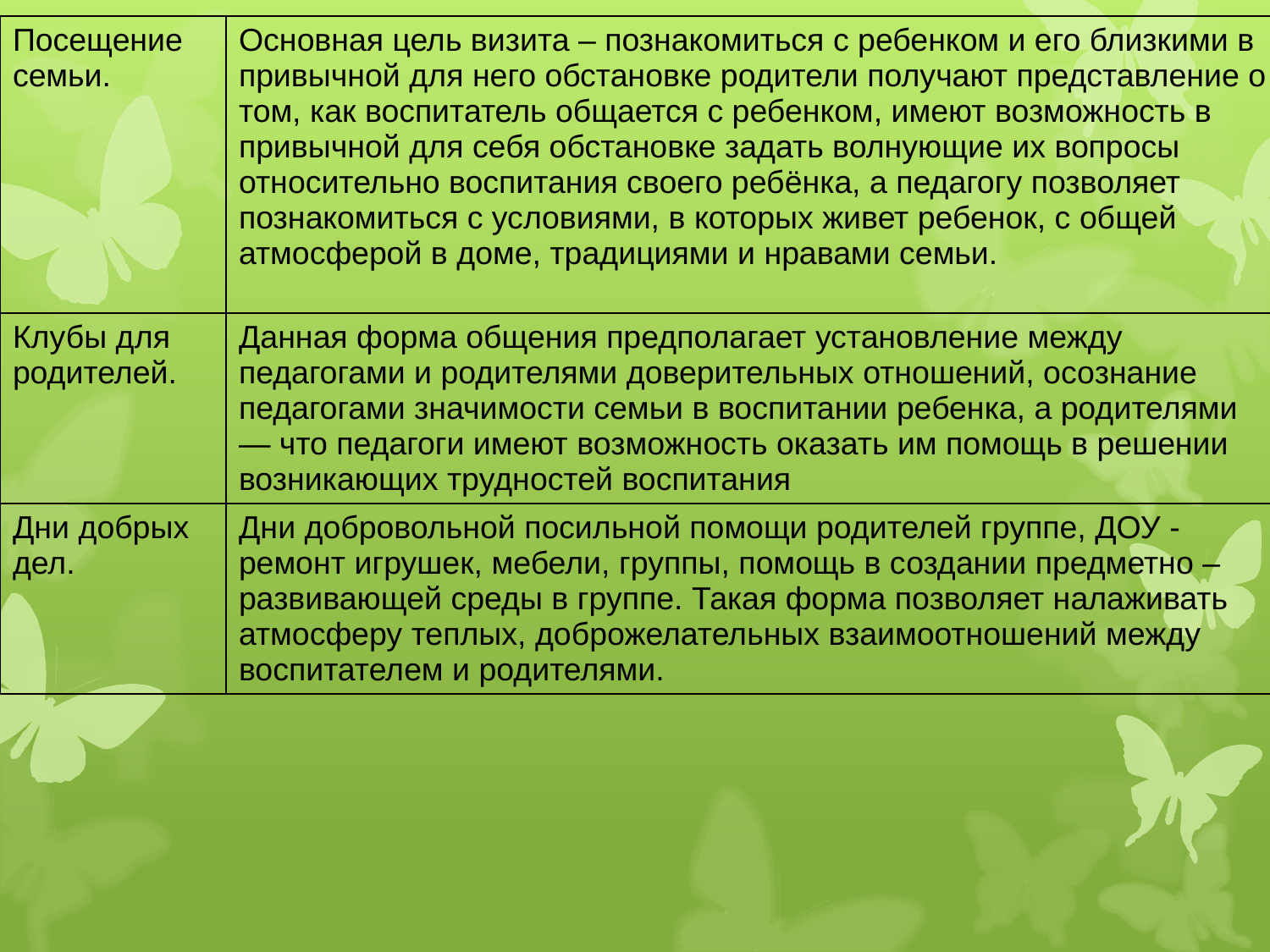

| Посещение семьи. | Основная цель визита – познакомиться с ребенком и его близкими в привычной для него обстановке родители получают представление о том, как воспитатель общается с ребенком, имеют возможность в привычной для себя обстановке задать волнующие их вопросы относительно воспитания своего ребёнка, а педагогу позволяет познакомиться с условиями, в которых живет ребенок, с общей атмосферой в доме, традициями и нравами семьи. |
| --- | --- |
| Клубы для родителей. | Данная форма общения предполагает установление между педагогами и родителями доверительных отношений, осознание педагогами значимости семьи в воспитании ребенка, а родителями — что педагоги имеют возможность оказать им помощь в решении возникающих трудностей воспитания |
| Дни добрых дел. | Дни добровольной посильной помощи родителей группе, ДОУ - ремонт игрушек, мебели, группы, помощь в создании предметно – развивающей среды в группе. Такая форма позволяет налаживать атмосферу теплых, доброжелательных взаимоотношений между воспитателем и родителями. |